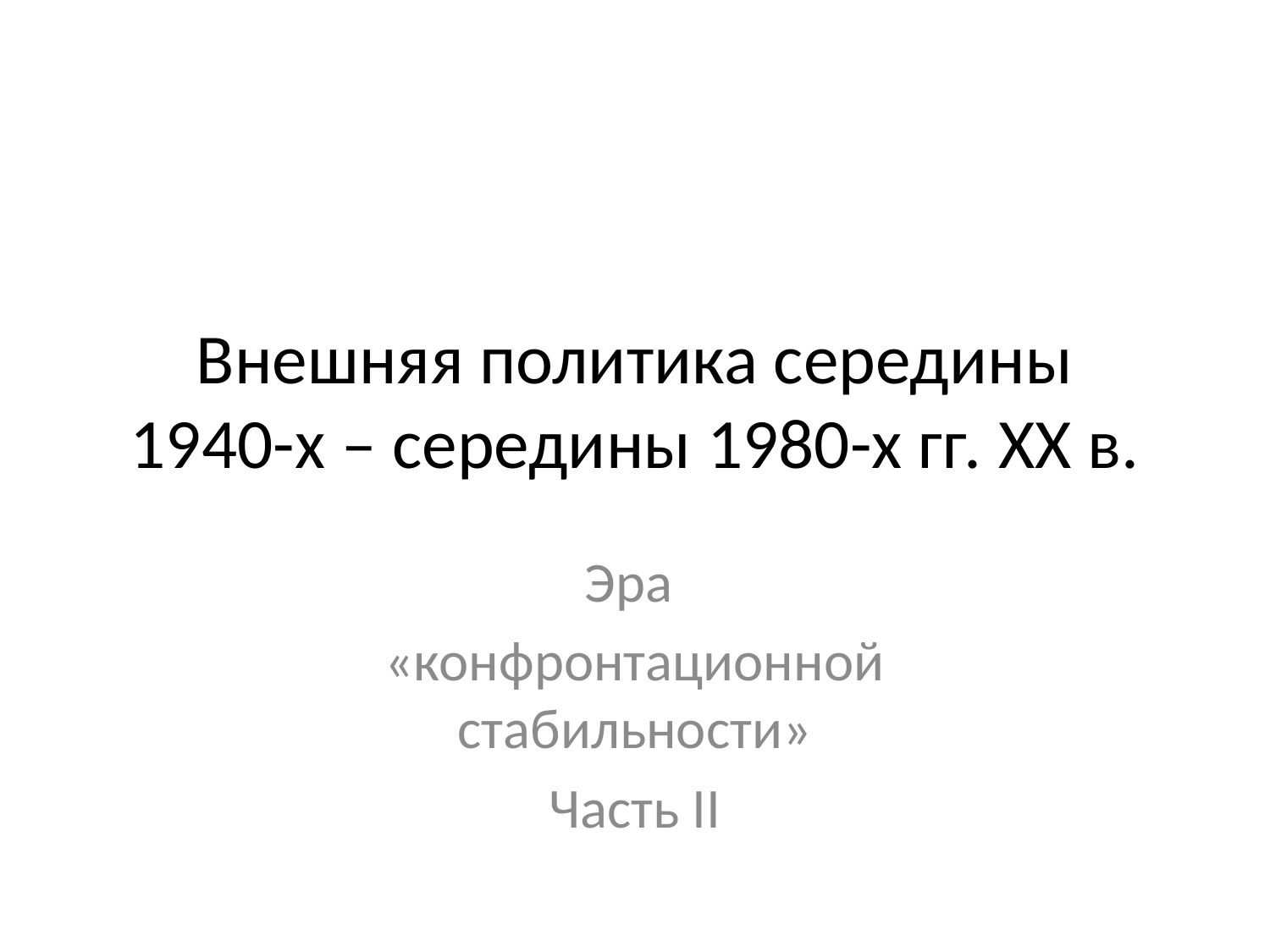

Внешняя политика середины 1940-х – середины 1980-х гг. XX в.
Эра
«конфронтационной стабильности»
Часть II